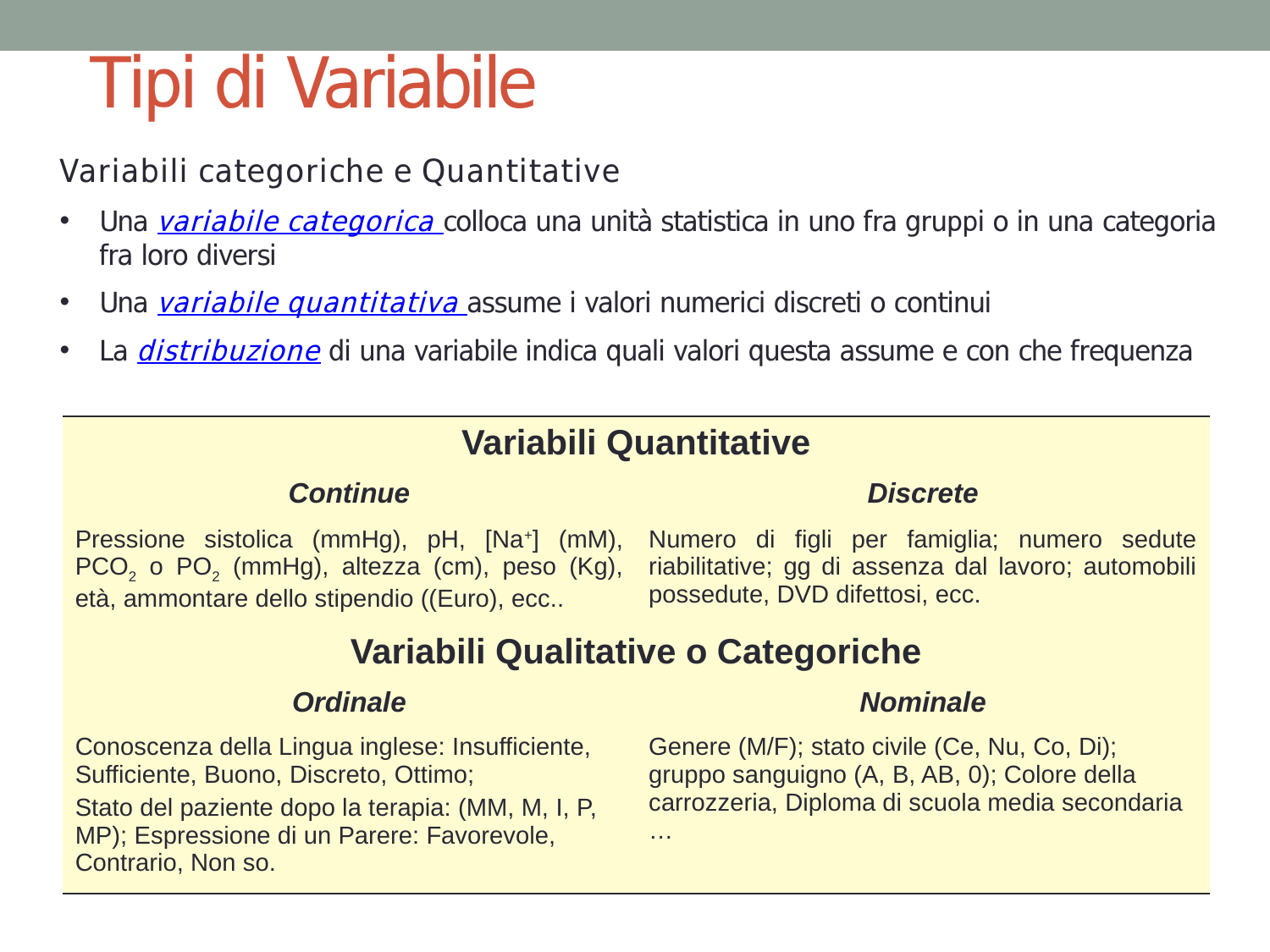

# Tipi di Variabile
Variabili categoriche e Quantitative
Una variabile categorica colloca una unità statistica in uno fra gruppi o in una categoria fra loro diversi
Una variabile quantitativa assume i valori numerici discreti o continui
La distribuzione di una variabile indica quali valori questa assume e con che frequenza
| Variabili Quantitative |  |
| --- | --- |
| Continue | Discrete |
| Pressione sistolica (mmHg), pH, [Na+] (mM), PCO2 o PO2 (mmHg), altezza (cm), peso (Kg), età, ammontare dello stipendio ((Euro), ecc.. | Numero di figli per famiglia; numero sedute riabilitative; gg di assenza dal lavoro; automobili possedute, DVD difettosi, ecc. |
| Variabili Qualitative o Categoriche |  |
| Ordinale | Nominale |
| Conoscenza della Lingua inglese: Insufficiente, Sufficiente, Buono, Discreto, Ottimo; Stato del paziente dopo la terapia: (MM, M, I, P, MP); Espressione di un Parere: Favorevole, Contrario, Non so. | Genere (M/F); stato civile (Ce, Nu, Co, Di); gruppo sanguigno (A, B, AB, 0); Colore della carrozzeria, Diploma di scuola media secondaria … |